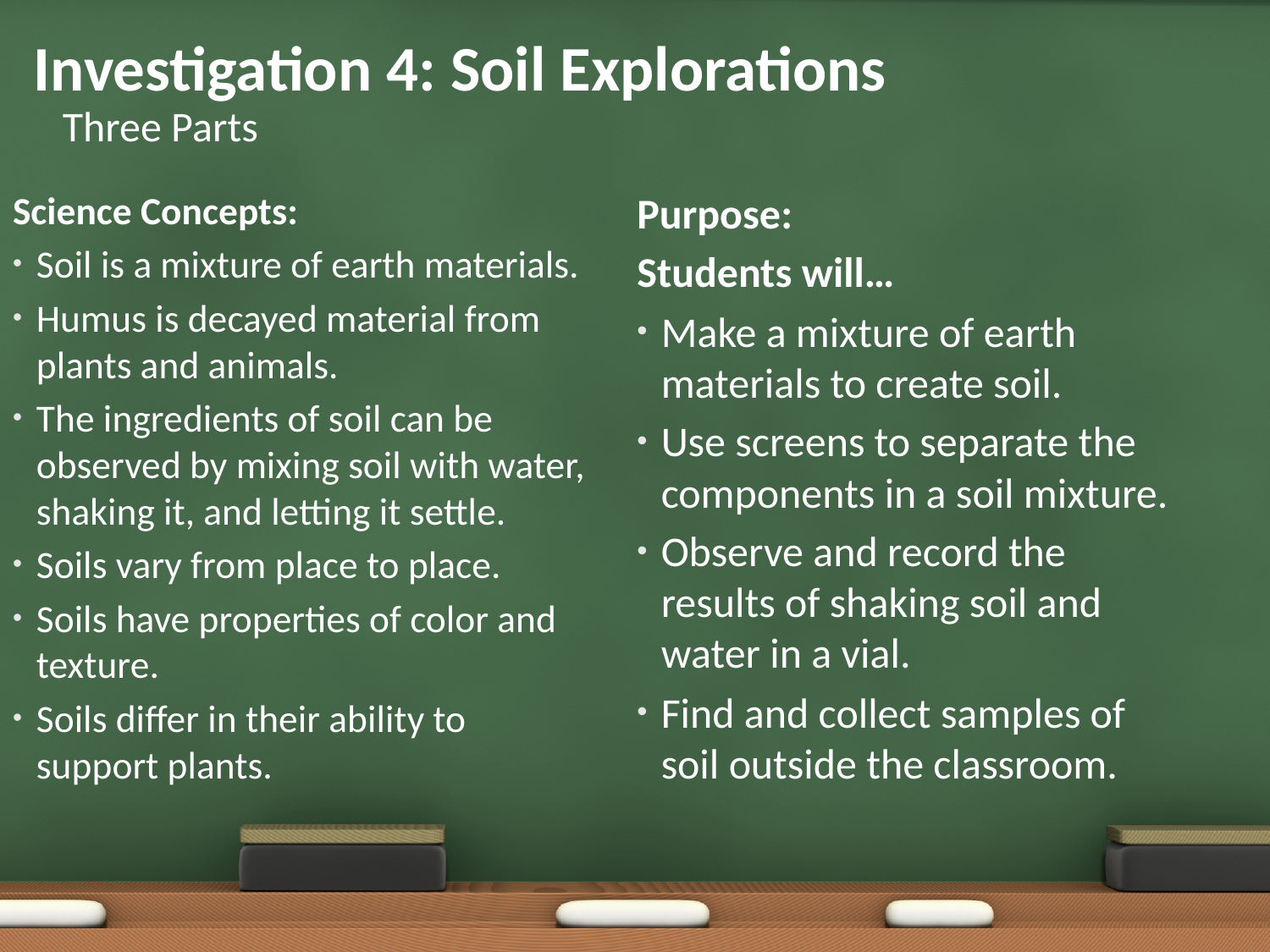

# Investigation 4: Soil Explorations
Three Parts
Science Concepts:
Soil is a mixture of earth materials.
Humus is decayed material from plants and animals.
The ingredients of soil can be observed by mixing soil with water, shaking it, and letting it settle.
Soils vary from place to place.
Soils have properties of color and texture.
Soils differ in their ability to support plants.
Purpose:
Students will…
Make a mixture of earth materials to create soil.
Use screens to separate the components in a soil mixture.
Observe and record the results of shaking soil and water in a vial.
Find and collect samples of soil outside the classroom.